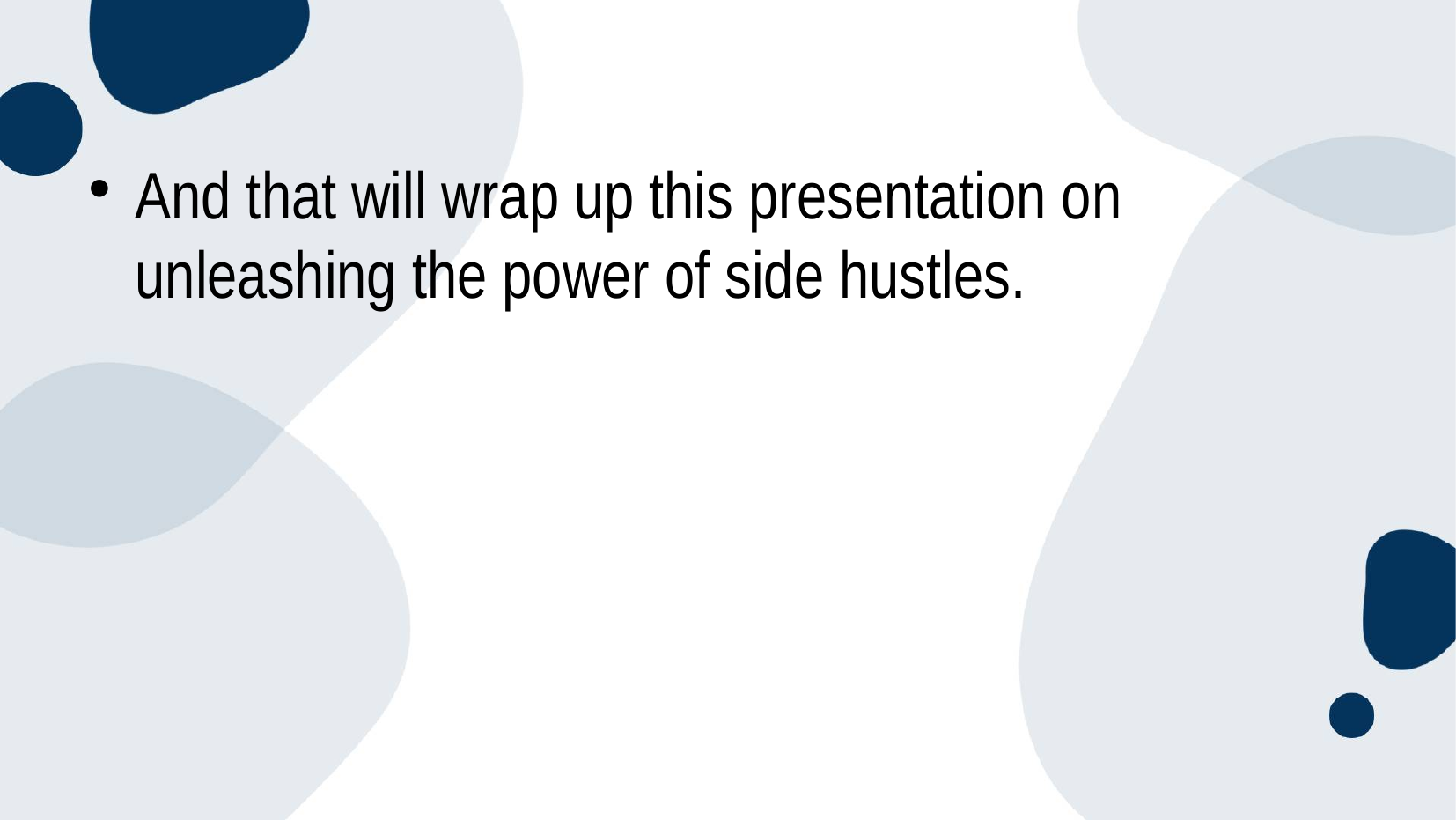

#
And that will wrap up this presentation on unleashing the power of side hustles.